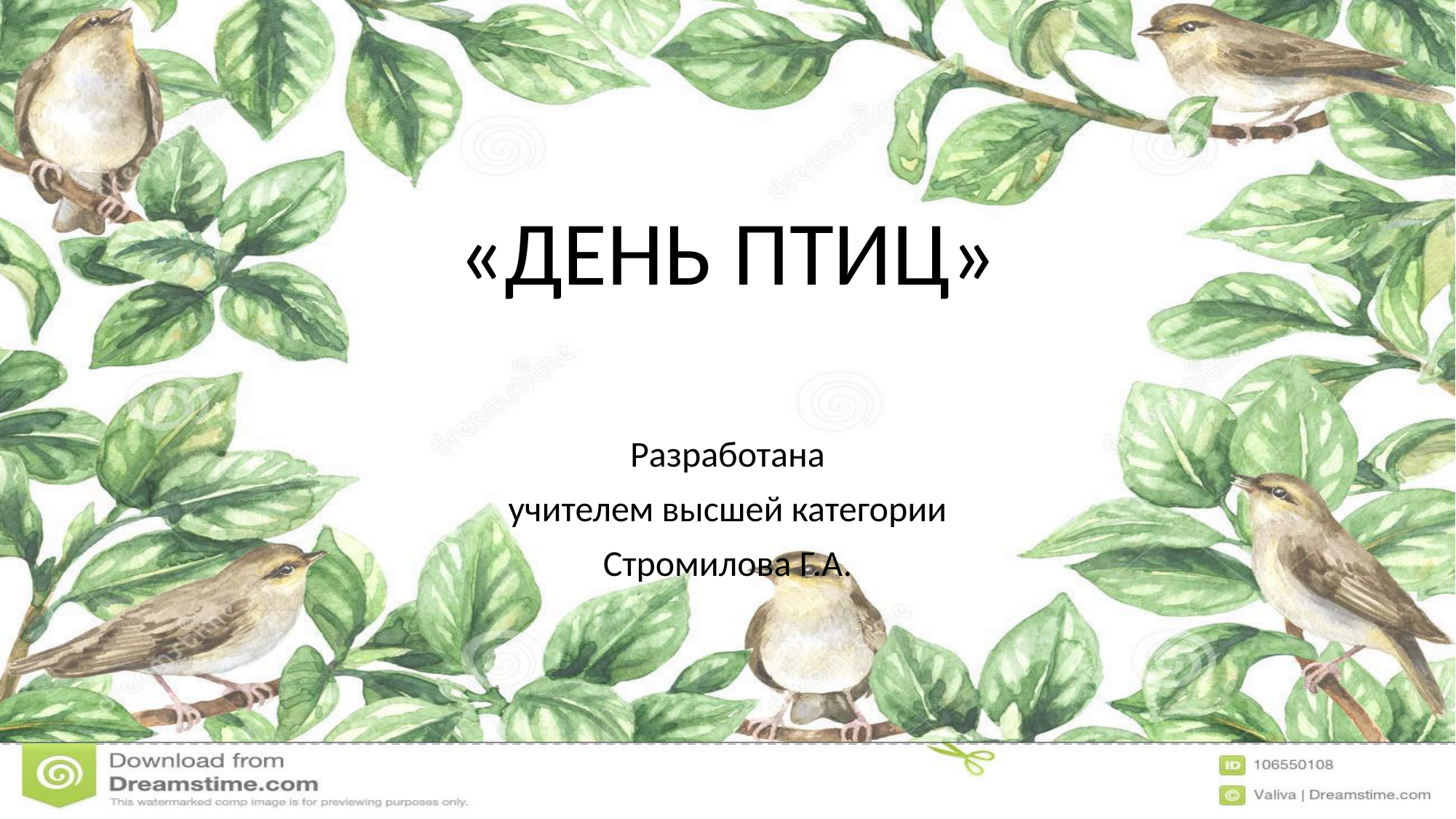

# «ДЕНЬ ПТИЦ»
Разработана
 учителем высшей категории
Стромилова Г.А.